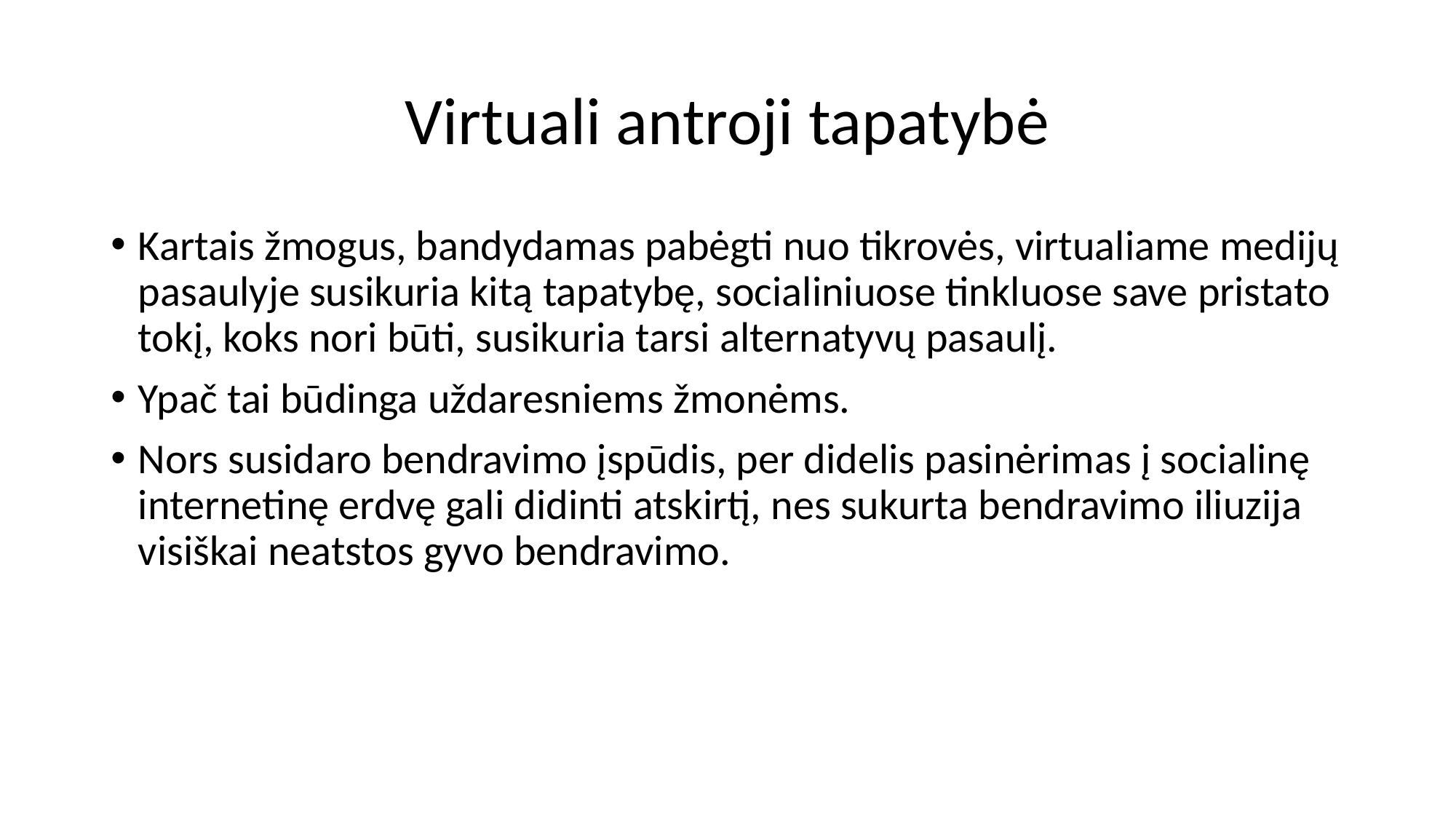

# Virtuali antroji tapatybė
Kartais žmogus, bandydamas pabėgti nuo tikrovės, virtualiame medijų pasaulyje susikuria kitą tapatybę, socialiniuose tinkluose save pristato tokį, koks nori būti, susikuria tarsi alternatyvų pasaulį.
Ypač tai būdinga uždaresniems žmonėms.
Nors susidaro bendravimo įspūdis, per didelis pasinėrimas į socialinę internetinę erdvę gali didinti atskirtį, nes sukurta bendravimo iliuzija visiškai neatstos gyvo bendravimo.